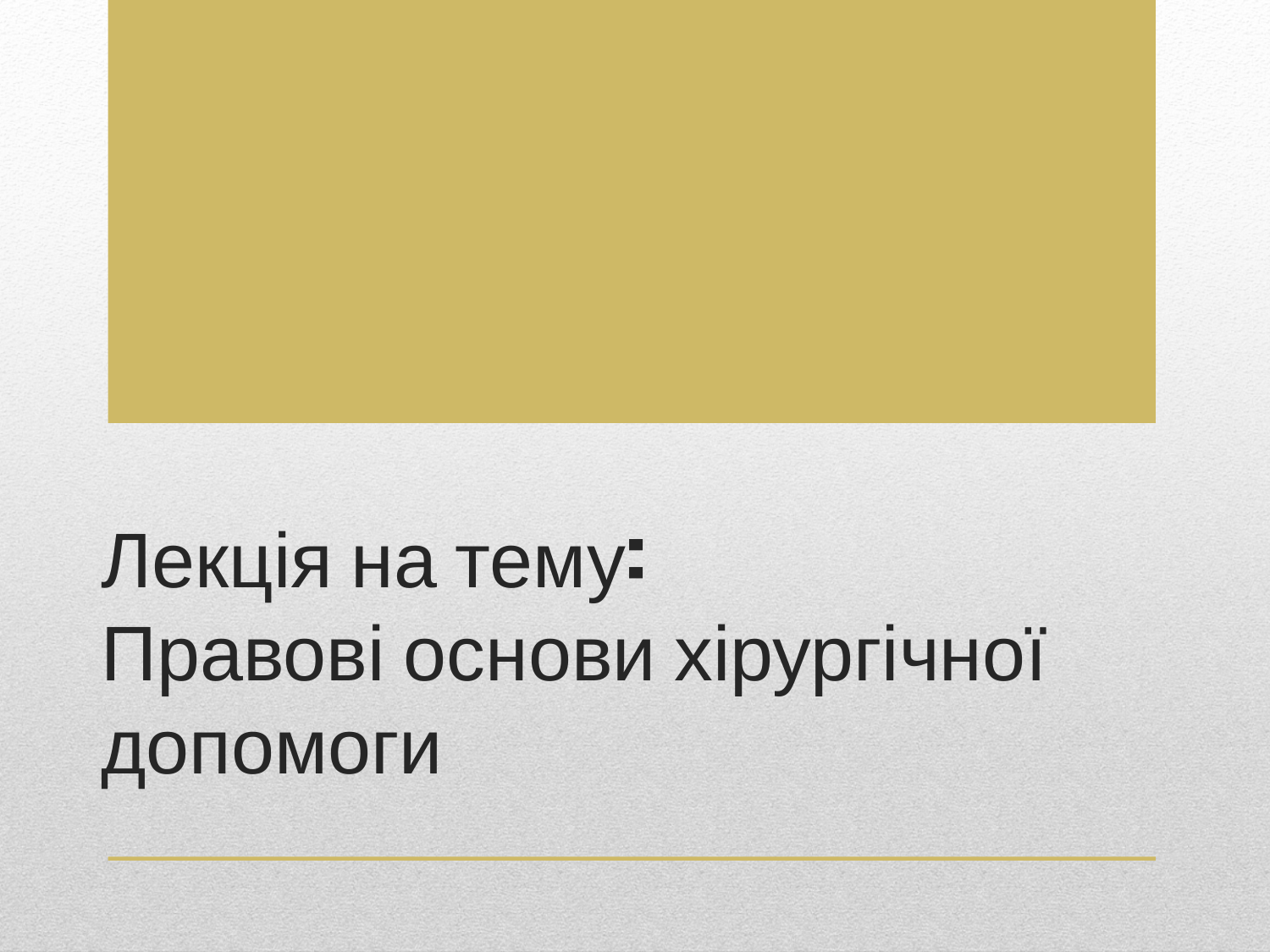

# Лекція на тему: Правові основи хірургічної допомоги